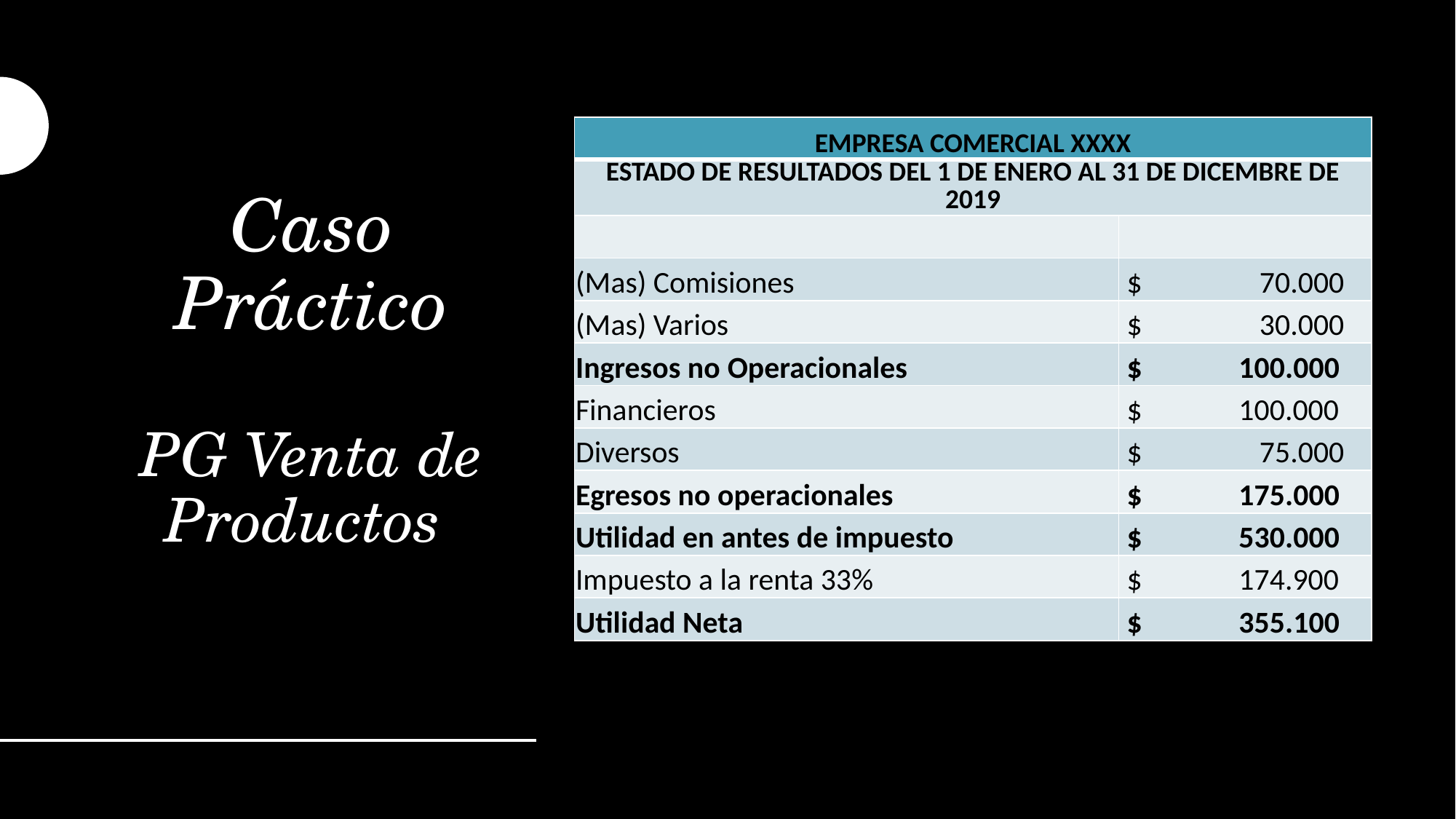

# Caso Práctico PG Venta de Productos
| EMPRESA COMERCIAL XXXX |  |
| --- | --- |
| ESTADO DE RESULTADOS DEL 1 DE ENERO AL 31 DE DICEMBRE DE 2019 |  |
|  |  |
| (Mas) Comisiones | $ 70.000 |
| (Mas) Varios | $ 30.000 |
| Ingresos no Operacionales | $ 100.000 |
| Financieros | $ 100.000 |
| Diversos | $ 75.000 |
| Egresos no operacionales | $ 175.000 |
| Utilidad en antes de impuesto | $ 530.000 |
| Impuesto a la renta 33% | $ 174.900 |
| Utilidad Neta | $ 355.100 |